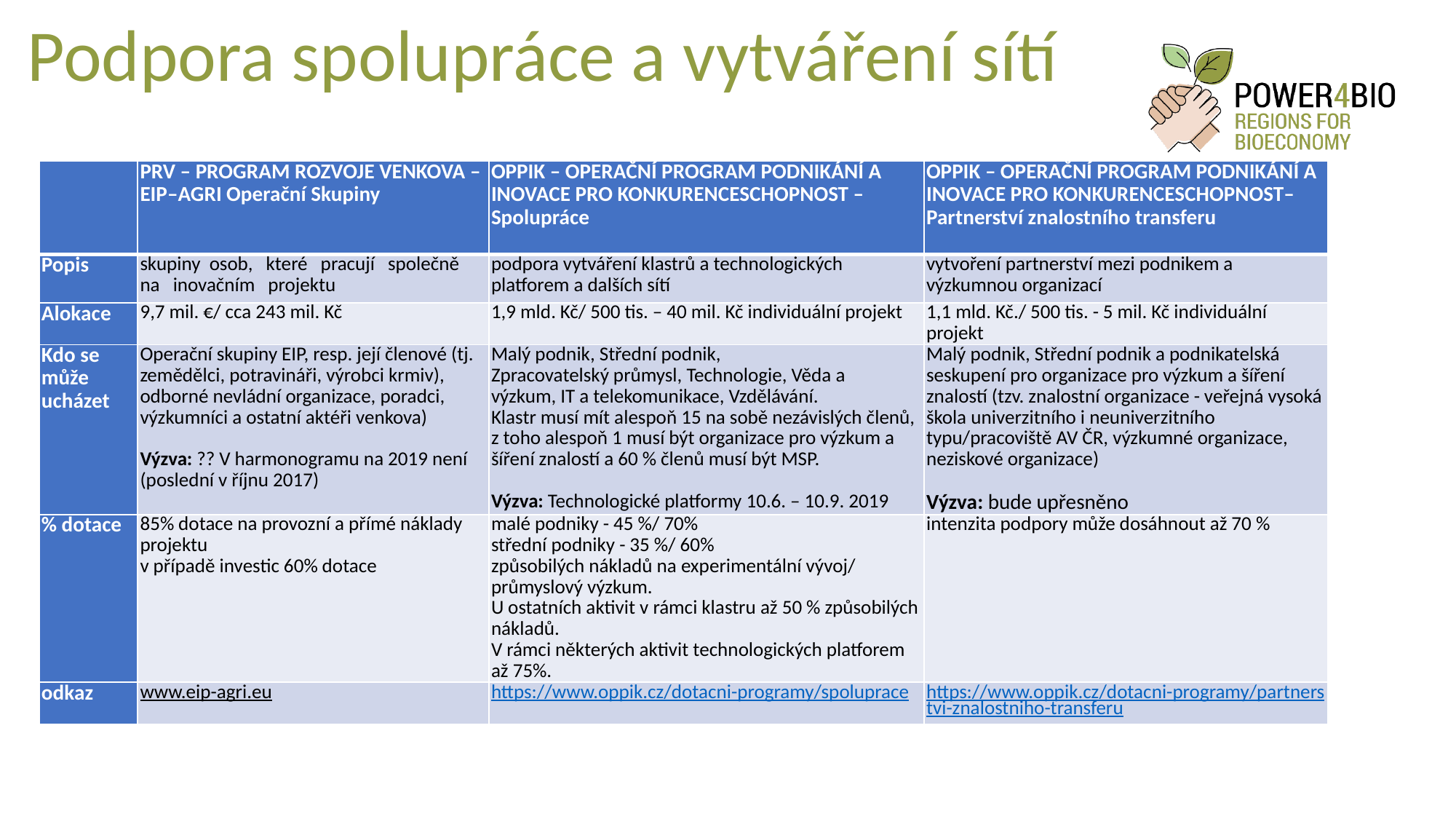

# Podpora spolupráce a vytváření sítí
|  | PRV – PROGRAM ROZVOJE VENKOVA – EIP–AGRI Operační Skupiny | OPPIK – OPERAČNÍ PROGRAM PODNIKÁNÍ A INOVACE PRO KONKURENCESCHOPNOST –Spolupráce | OPPIK – OPERAČNÍ PROGRAM PODNIKÁNÍ A INOVACE PRO KONKURENCESCHOPNOST– Partnerství znalostního transferu |
| --- | --- | --- | --- |
| Popis | skupiny osob, které pracují společně na inovačním projektu | podpora vytváření klastrů a technologických platforem a dalších sítí | vytvoření partnerství mezi podnikem a výzkumnou organizací |
| Alokace | 9,7 mil. €/ cca 243 mil. Kč | 1,9 mld. Kč/ 500 tis. – 40 mil. Kč individuální projekt | 1,1 mld. Kč./ 500 tis. - 5 mil. Kč individuální projekt |
| Kdo se může ucházet | Operační skupiny EIP, resp. její členové (tj. zemědělci, potravináři, výrobci krmiv), odborné nevládní organizace, poradci, výzkumníci a ostatní aktéři venkova) Výzva: ?? V harmonogramu na 2019 není (poslední v říjnu 2017) | Malý podnik, Střední podnik, Zpracovatelský průmysl, Technologie, Věda a výzkum, IT a telekomunikace, Vzdělávání. Klastr musí mít alespoň 15 na sobě nezávislých členů, z toho alespoň 1 musí být organizace pro výzkum a šíření znalostí a 60 % členů musí být MSP. Výzva: Technologické platformy 10.6. – 10.9. 2019 | Malý podnik, Střední podnik a podnikatelská seskupení pro organizace pro výzkum a šíření znalostí (tzv. znalostní organizace - veřejná vysoká škola univerzitního i neuniverzitního typu/pracoviště AV ČR, výzkumné organizace, neziskové organizace)  Výzva: bude upřesněno |
| % dotace | 85% dotace na provozní a přímé náklady projektu v případě investic 60% dotace | malé podniky - 45 %/ 70% střední podniky - 35 %/ 60% způsobilých nákladů na experimentální vývoj/ průmyslový výzkum. U ostatních aktivit v rámci klastru až 50 % způsobilých nákladů. V rámci některých aktivit technologických platforem až 75%. | intenzita podpory může dosáhnout až 70 % |
| odkaz | www.eip-agri.eu | https://www.oppik.cz/dotacni-programy/spoluprace | https://www.oppik.cz/dotacni-programy/partnerstvi-znalostniho-transferu |